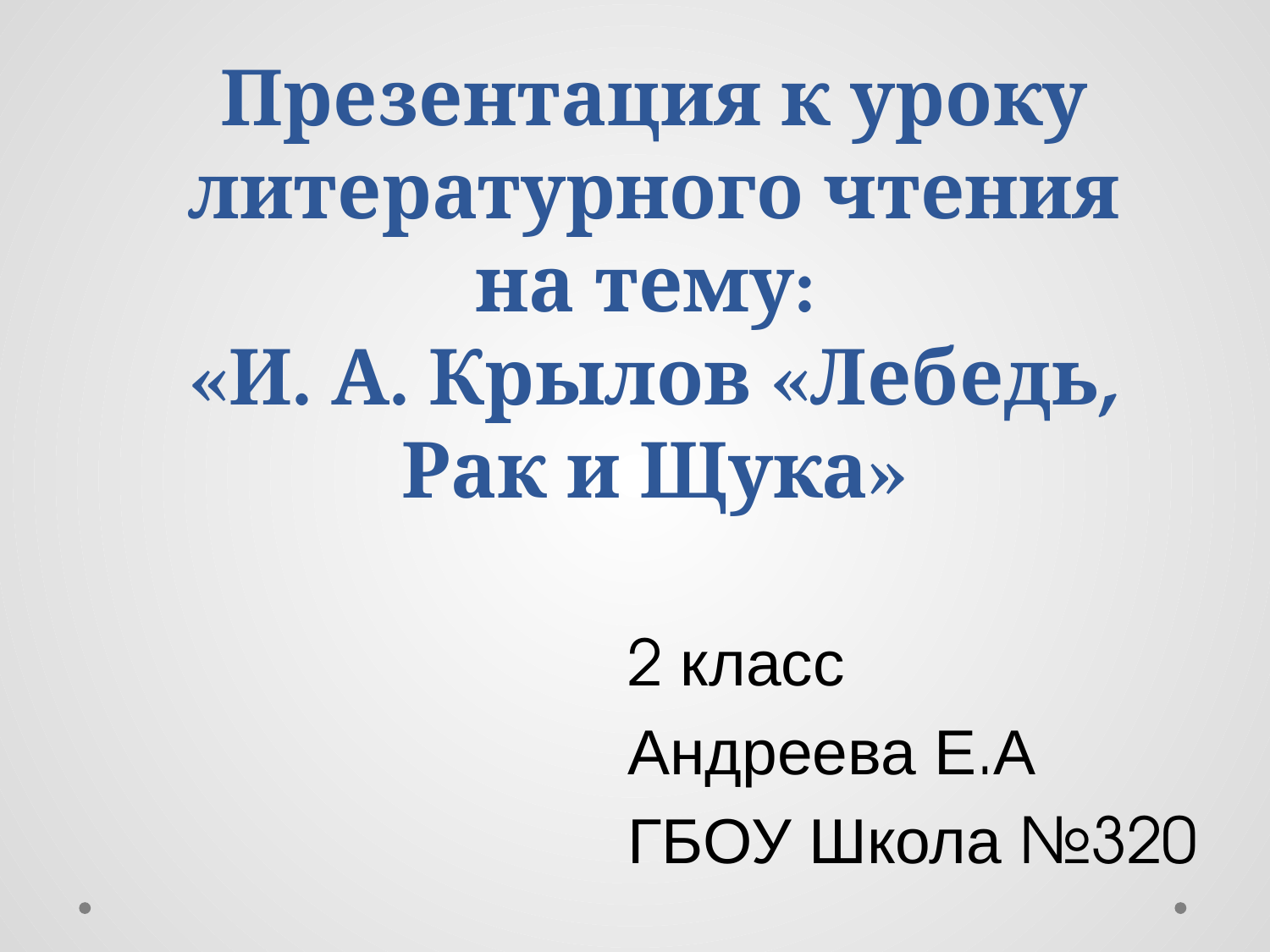

# Презентация к уроку литературного чтения на тему: «И. А. Крылов «Лебедь, Рак и Щука»
2 класс
Андреева Е.А
ГБОУ Школа №320